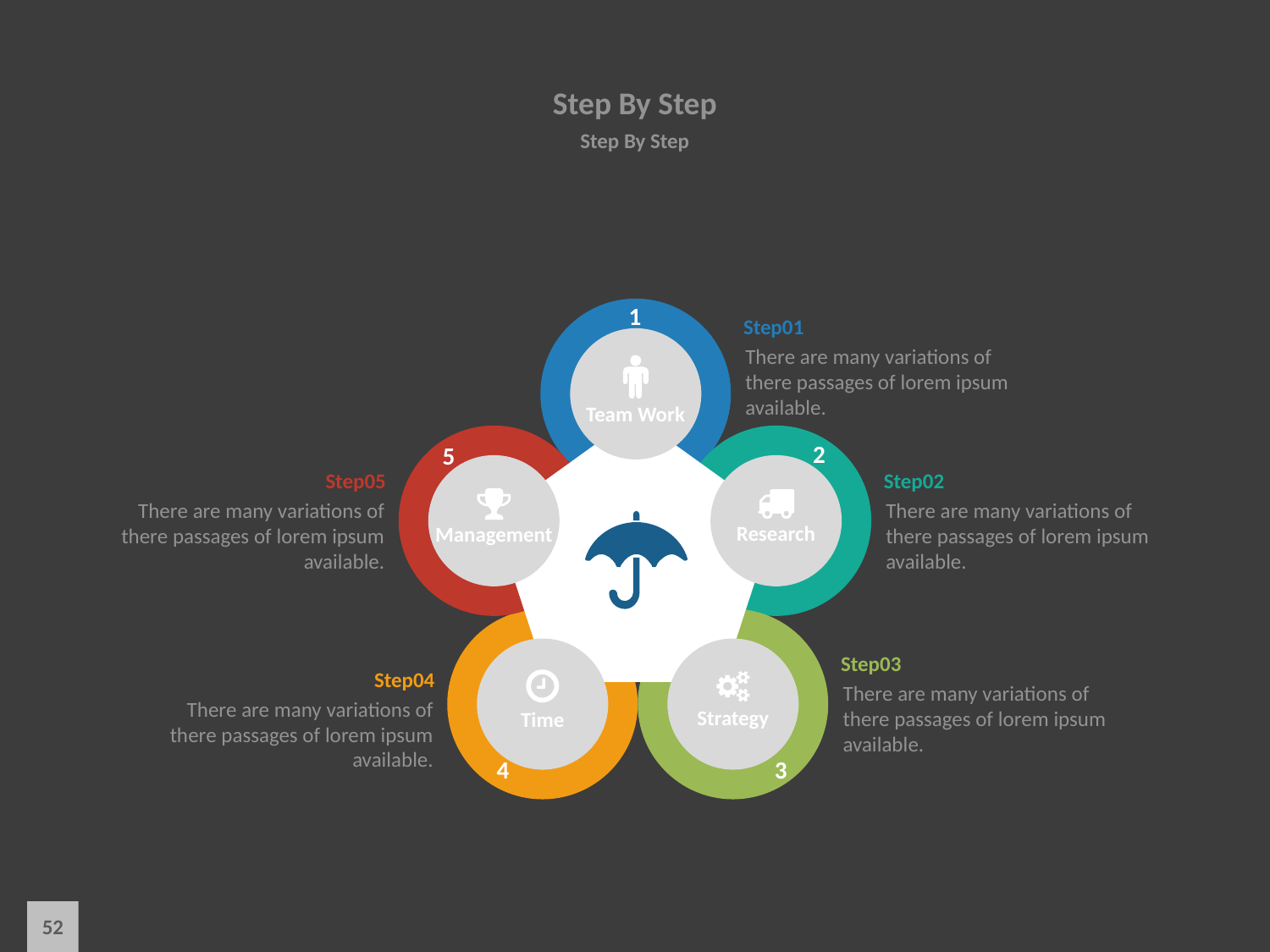

# Step By Step
Step By Step
1

Step01
There are many variations of there passages of lorem ipsum available.

Team Work

5

2

Step05
There are many variations of there passages of lorem ipsum available.
Step02
There are many variations of there passages of lorem ipsum available.

Management

Research

3

Step03
There are many variations of there passages of lorem ipsum available.
Step04
There are many variations of there passages of lorem ipsum available.

Time

Strategy
4